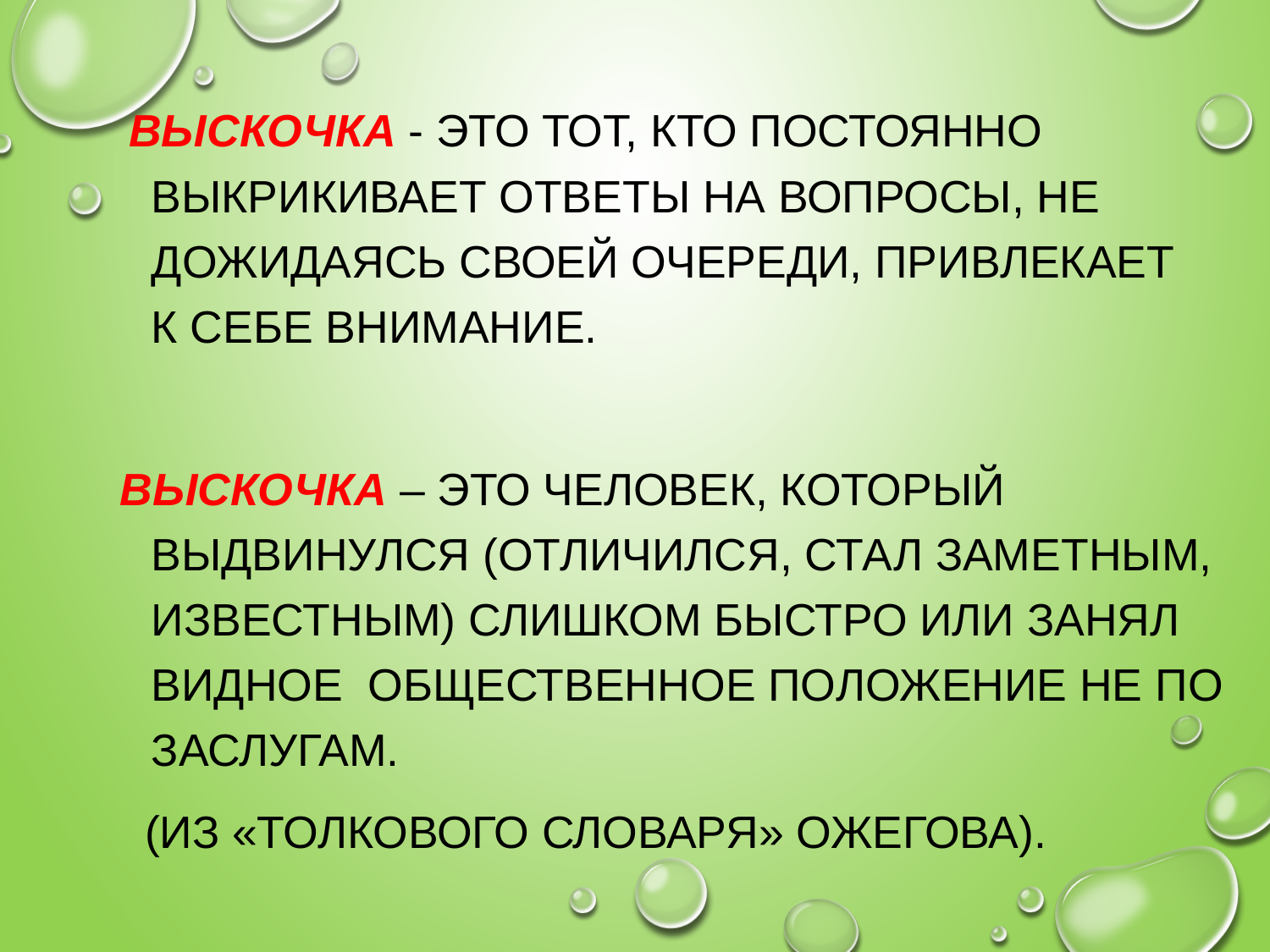

Выскочка - это тот, кто постоянно выкрикивает ответы на вопросы, не дожидаясь своей очереди, привлекает     к себе внимание.

Выскочка – это человек, который выдвинулся (отличился, стал заметным, известным) слишком быстро или занял видное  общественное положение не по заслугам.
  (Из «Толкового словаря» Ожегова).